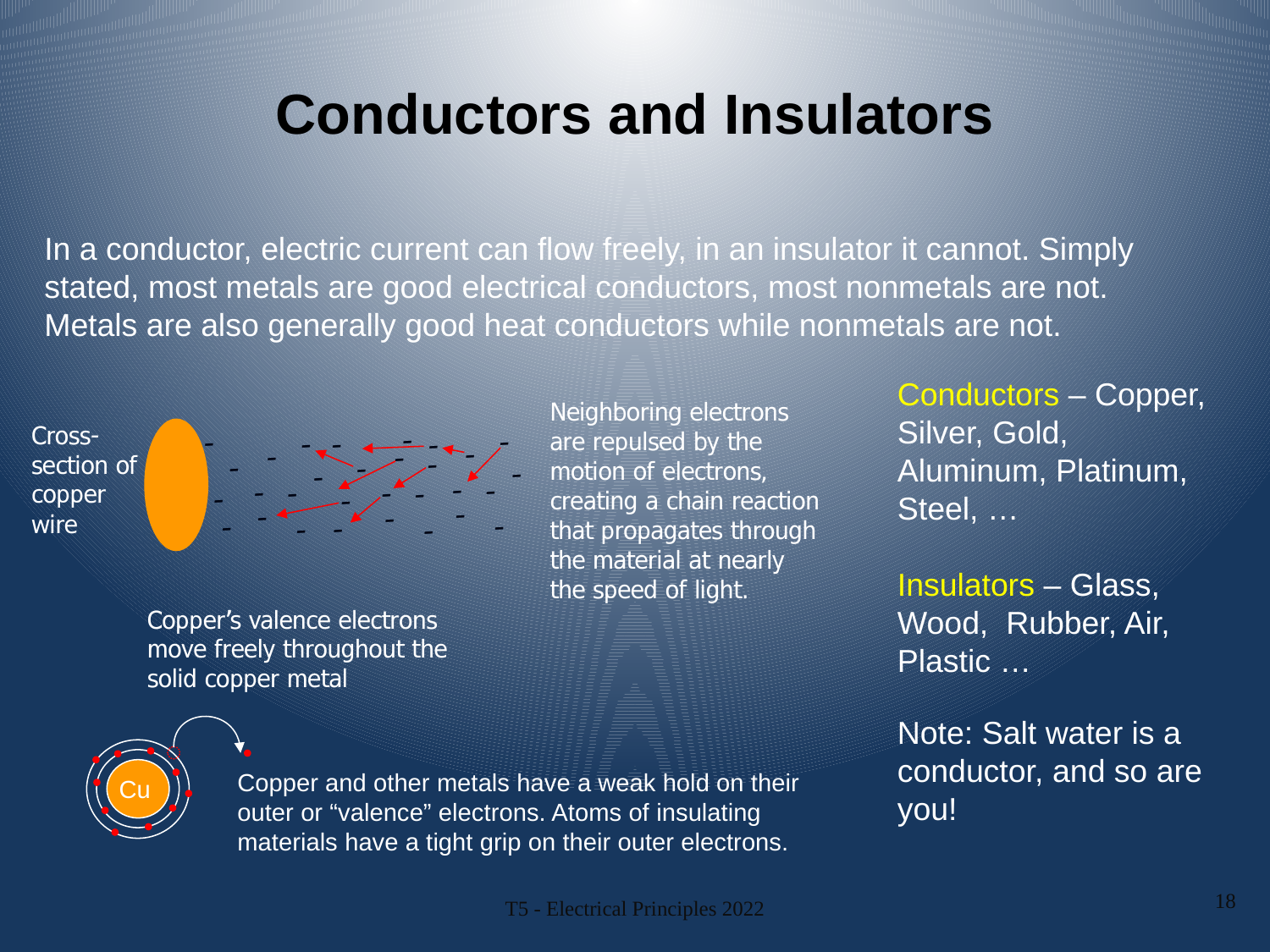

Conductors and Insulators
In a conductor, electric current can flow freely, in an insulator it cannot. Simply stated, most metals are good electrical conductors, most nonmetals are not. Metals are also generally good heat conductors while nonmetals are not.
Conductors – Copper, Silver, Gold, Aluminum, Platinum, Steel, …

Insulators – Glass, Wood,  Rubber, Air, Plastic …

Note: Salt water is a
conductor, and so are you!
Neighboring electrons are repulsed by the motion of electrons, creating a chain reaction that propagates through the material at nearly the speed of light.
-
-
-
-
-
-

-
-
-
-
-
-
-

-

-

-
-
-
-
-

-
-
-
-
-

-
-
-
-
-

Cross- section of copper wire
Copper’s valence electrons move freely throughout the solid copper metal

Copper and other metals have a weak hold on their outer or “valence” electrons. Atoms of insulating materials have a tight grip on their outer electrons.
Cu

18
T5 - Electrical Principles 2022